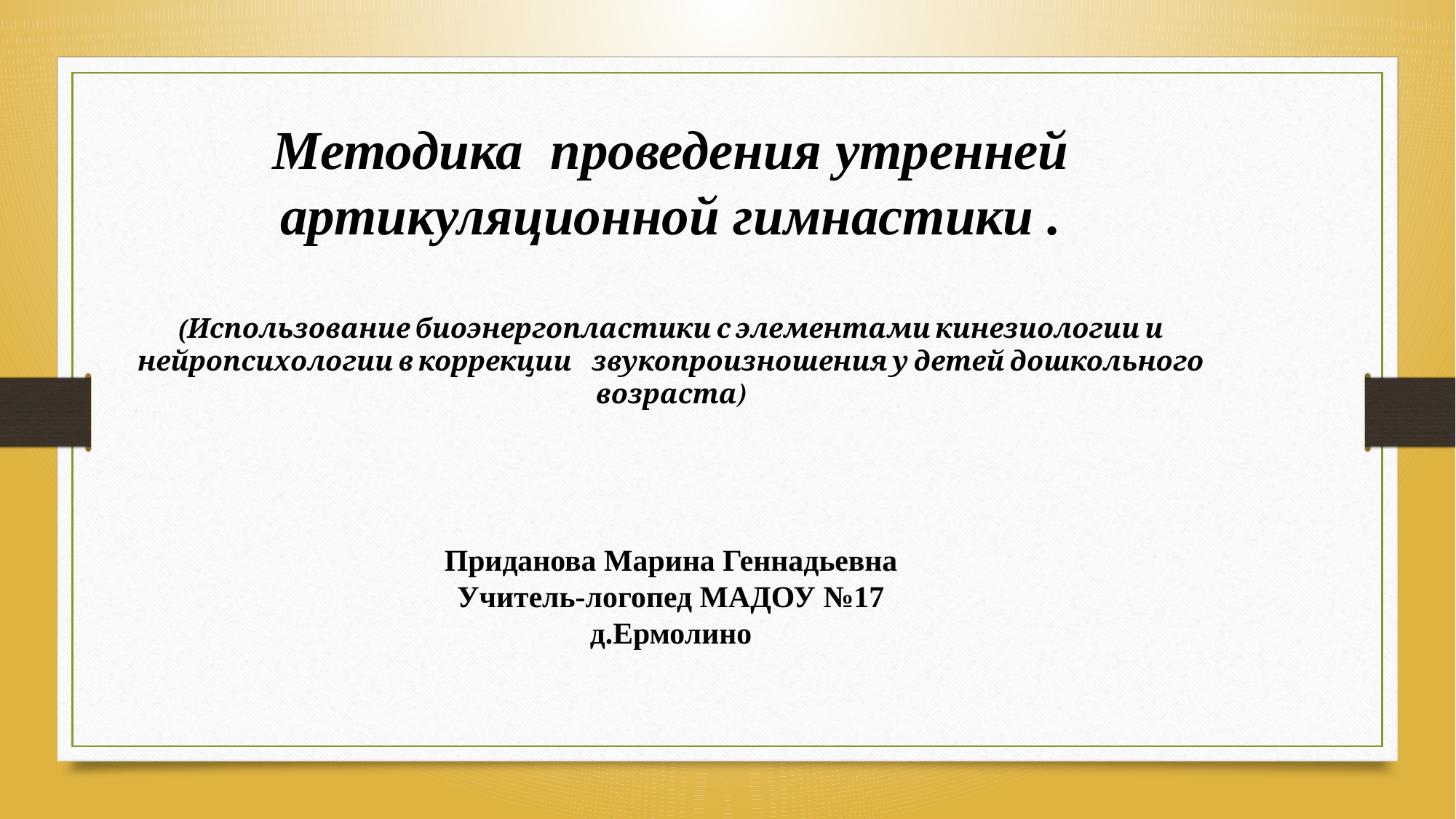

Методика  проведения утренней артикуляционной гимнастики .

(Использование биоэнергопластики с элементами кинезиологии и нейропсихологии в коррекции    звукопроизношения у детей дошкольного возраста)

Приданова Марина Геннадьевна
Учитель-логопед МАДОУ №17
д.Ермолино